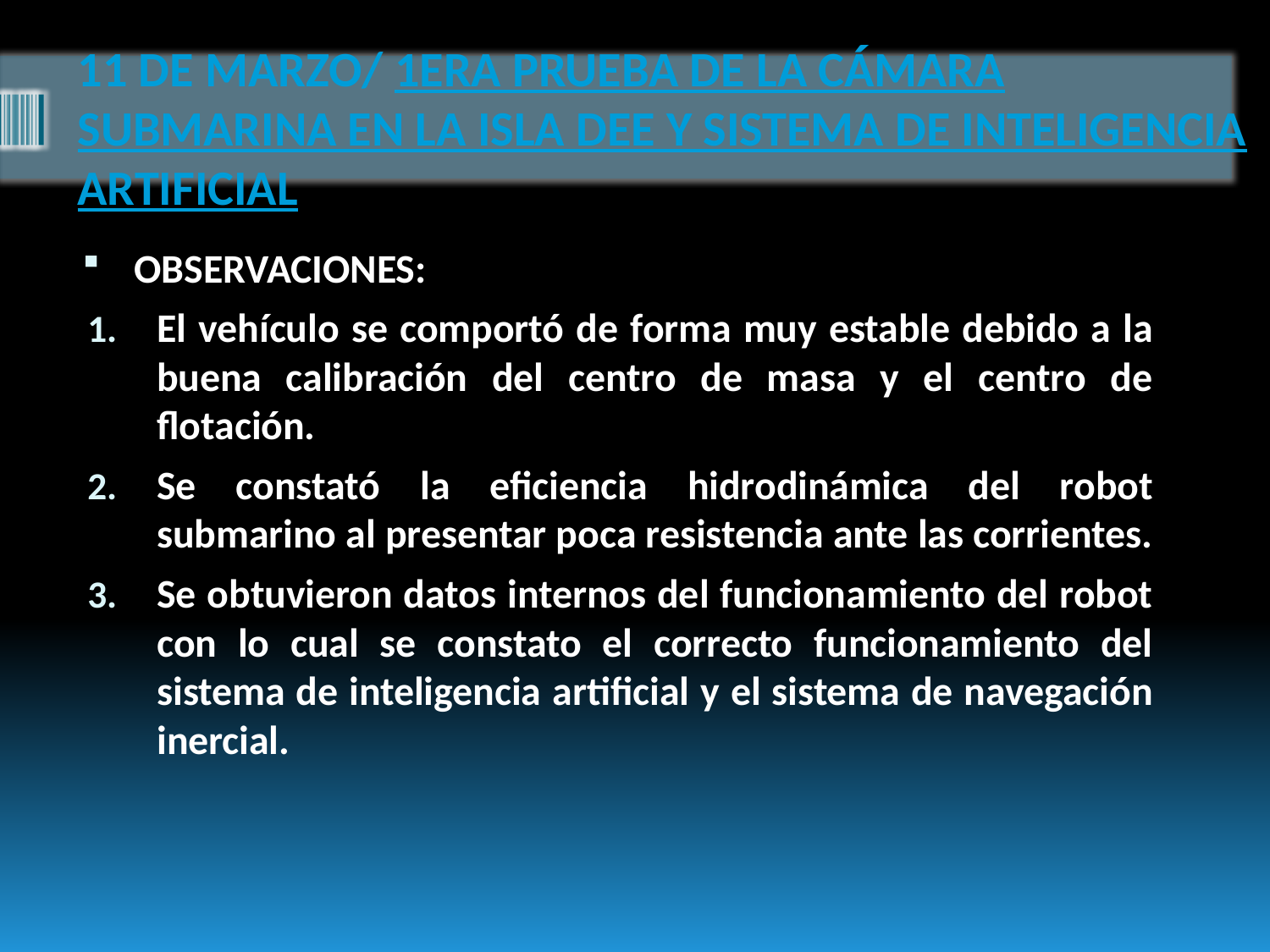

11 DE MARZO/ 1ERA PRUEBA DE LA CÁMARA SUBMARINA EN LA ISLA DEE Y SISTEMA DE INTELIGENCIA ARTIFICIAL
OBSERVACIONES:
El vehículo se comportó de forma muy estable debido a la buena calibración del centro de masa y el centro de flotación.
Se constató la eficiencia hidrodinámica del robot submarino al presentar poca resistencia ante las corrientes.
Se obtuvieron datos internos del funcionamiento del robot con lo cual se constato el correcto funcionamiento del sistema de inteligencia artificial y el sistema de navegación inercial.